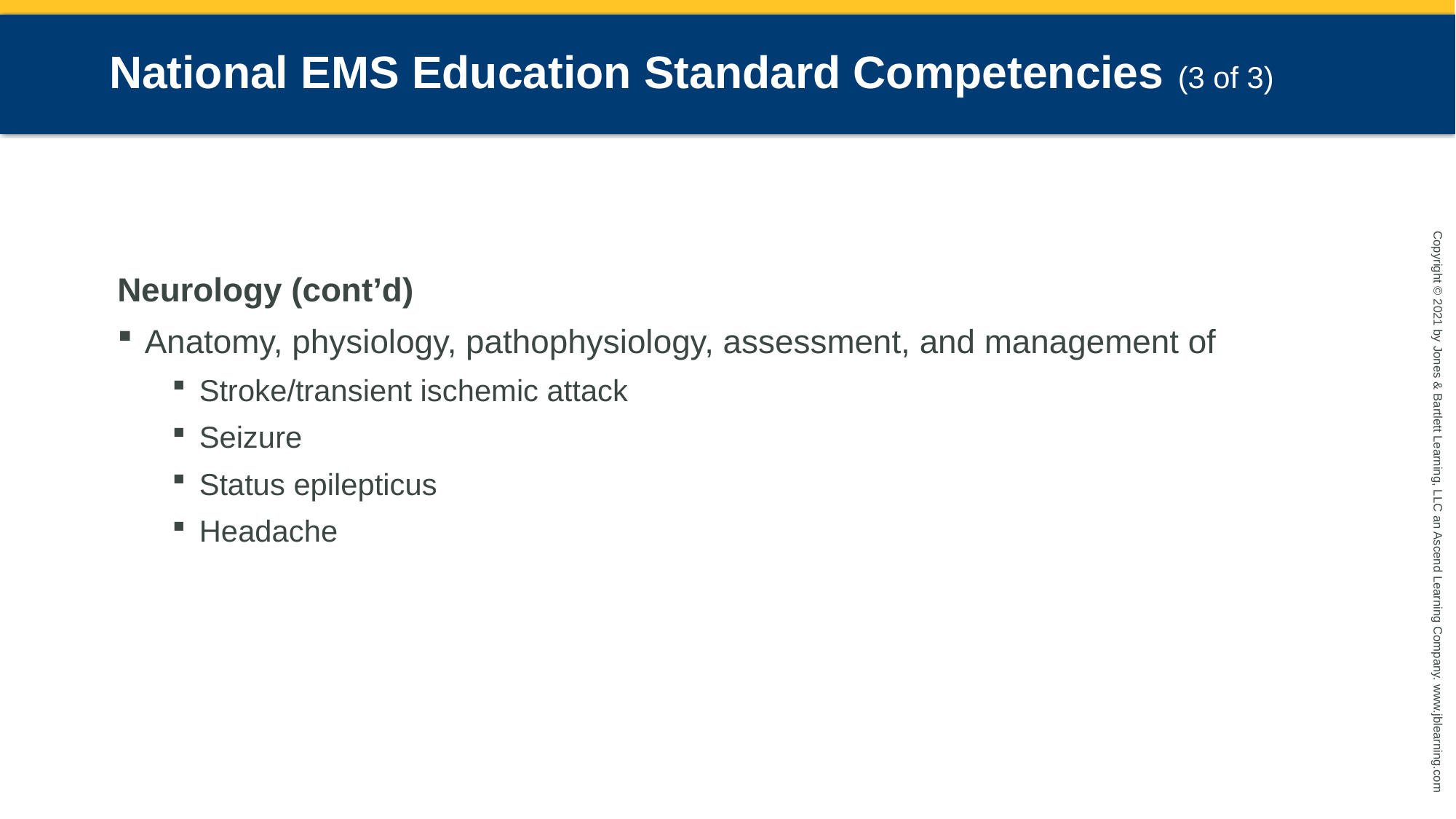

# National EMS Education Standard Competencies (3 of 3)
Neurology (cont’d)
Anatomy, physiology, pathophysiology, assessment, and management of
Stroke/transient ischemic attack
Seizure
Status epilepticus
Headache